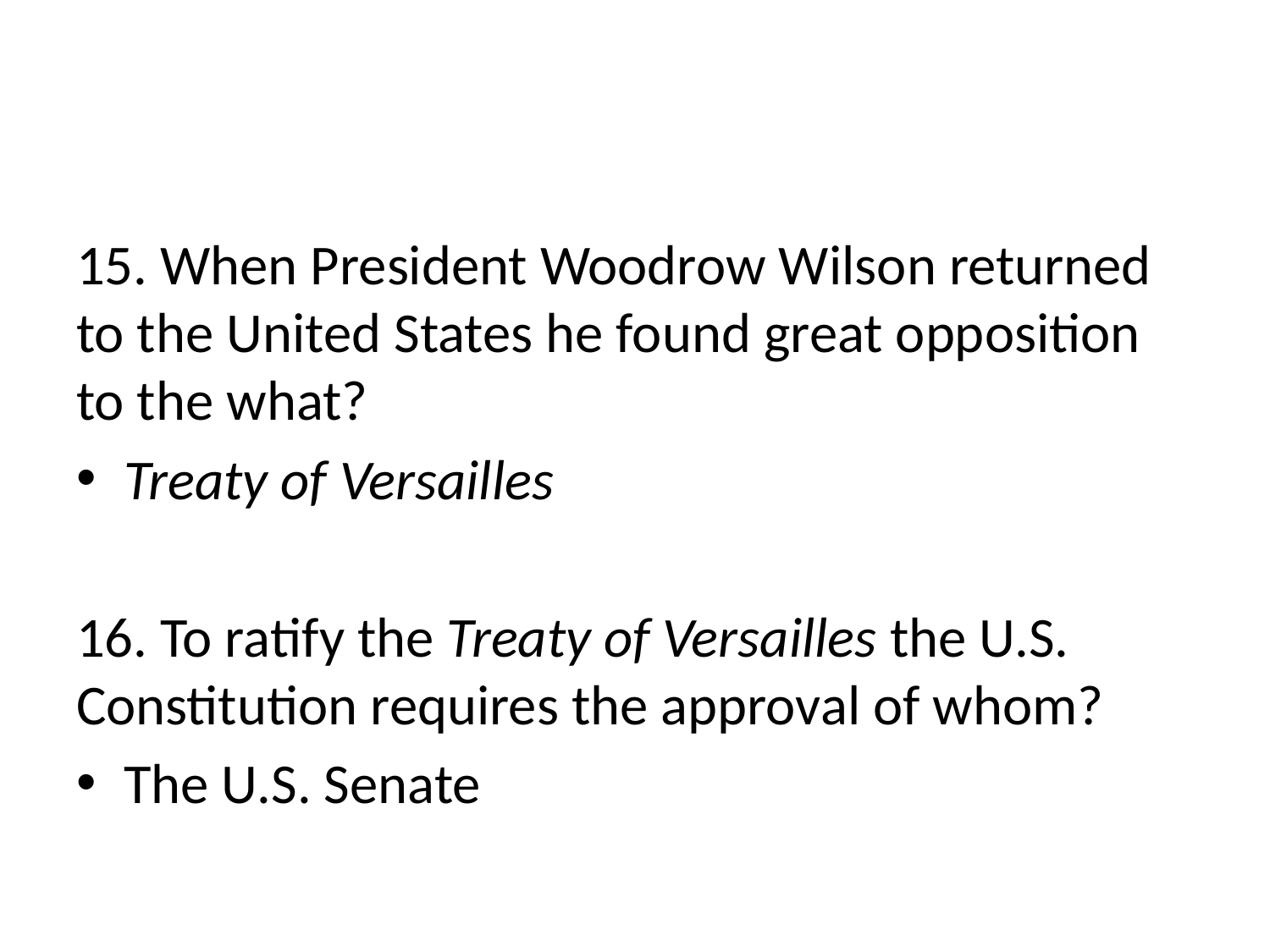

#
15. When President Woodrow Wilson returned to the United States he found great opposition to the what?
Treaty of Versailles

16. To ratify the Treaty of Versailles the U.S. Constitution requires the approval of whom?
The U.S. Senate